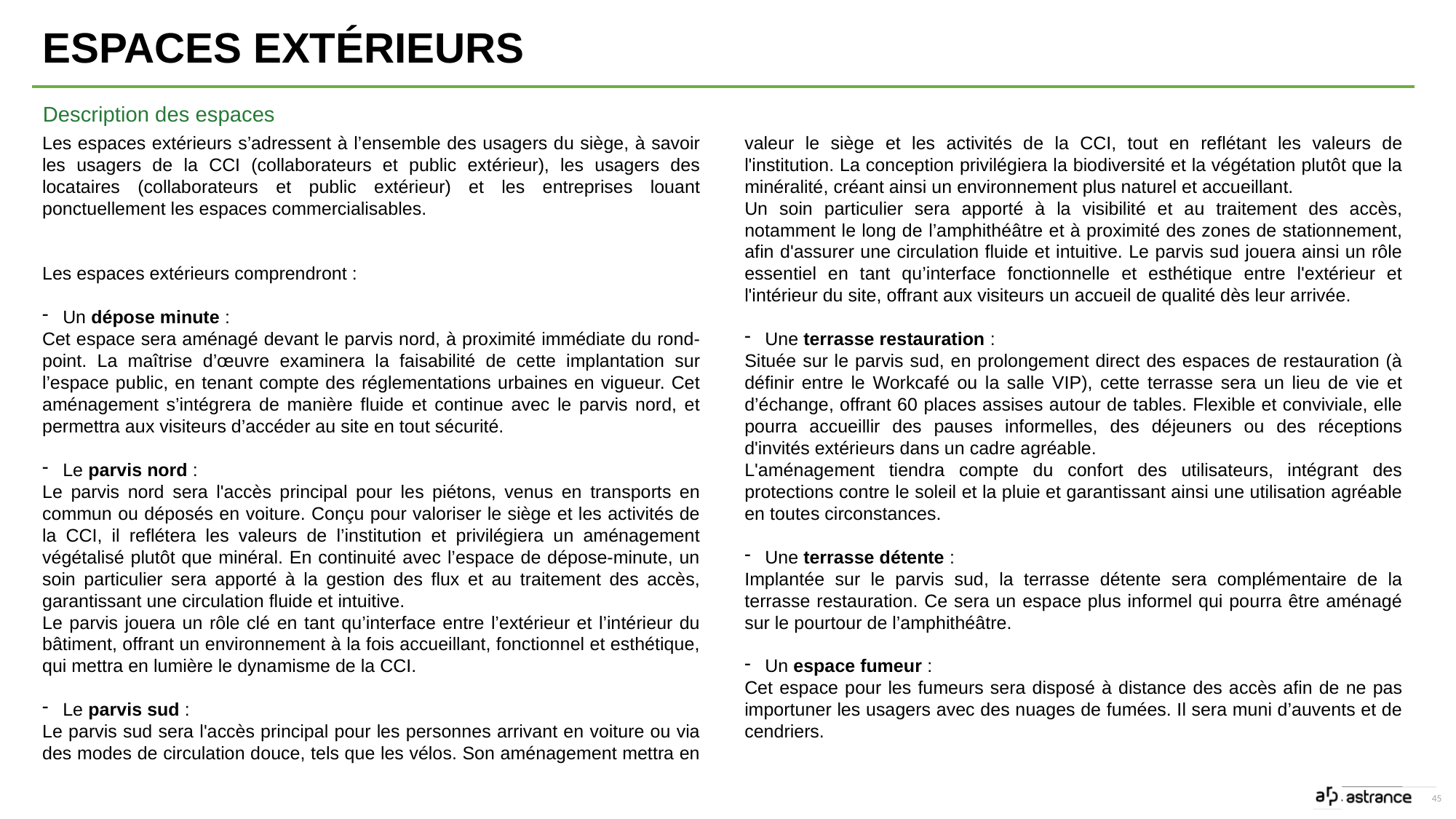

Espaces extérieurs
Description des espaces
Les espaces extérieurs s’adressent à l’ensemble des usagers du siège, à savoir les usagers de la CCI (collaborateurs et public extérieur), les usagers des locataires (collaborateurs et public extérieur) et les entreprises louant ponctuellement les espaces commercialisables.

Les espaces extérieurs comprendront :

Un dépose minute :
Cet espace sera aménagé devant le parvis nord, à proximité immédiate du rond-point. La maîtrise d’œuvre examinera la faisabilité de cette implantation sur l’espace public, en tenant compte des réglementations urbaines en vigueur. Cet aménagement s’intégrera de manière fluide et continue avec le parvis nord, et permettra aux visiteurs d’accéder au site en tout sécurité.

Le parvis nord :
Le parvis nord sera l'accès principal pour les piétons, venus en transports en commun ou déposés en voiture. Conçu pour valoriser le siège et les activités de la CCI, il reflétera les valeurs de l’institution et privilégiera un aménagement végétalisé plutôt que minéral. En continuité avec l’espace de dépose-minute, un soin particulier sera apporté à la gestion des flux et au traitement des accès, garantissant une circulation fluide et intuitive.
Le parvis jouera un rôle clé en tant qu’interface entre l’extérieur et l’intérieur du bâtiment, offrant un environnement à la fois accueillant, fonctionnel et esthétique, qui mettra en lumière le dynamisme de la CCI.

Le parvis sud :
Le parvis sud sera l'accès principal pour les personnes arrivant en voiture ou via des modes de circulation douce, tels que les vélos. Son aménagement mettra en valeur le siège et les activités de la CCI, tout en reflétant les valeurs de l'institution. La conception privilégiera la biodiversité et la végétation plutôt que la minéralité, créant ainsi un environnement plus naturel et accueillant.
Un soin particulier sera apporté à la visibilité et au traitement des accès, notamment le long de l’amphithéâtre et à proximité des zones de stationnement, afin d'assurer une circulation fluide et intuitive. Le parvis sud jouera ainsi un rôle essentiel en tant qu’interface fonctionnelle et esthétique entre l'extérieur et l'intérieur du site, offrant aux visiteurs un accueil de qualité dès leur arrivée.

Une terrasse restauration :
Située sur le parvis sud, en prolongement direct des espaces de restauration (à définir entre le Workcafé ou la salle VIP), cette terrasse sera un lieu de vie et d’échange, offrant 60 places assises autour de tables. Flexible et conviviale, elle pourra accueillir des pauses informelles, des déjeuners ou des réceptions d'invités extérieurs dans un cadre agréable.
L'aménagement tiendra compte du confort des utilisateurs, intégrant des protections contre le soleil et la pluie et garantissant ainsi une utilisation agréable en toutes circonstances.

Une terrasse détente :
Implantée sur le parvis sud, la terrasse détente sera complémentaire de la terrasse restauration. Ce sera un espace plus informel qui pourra être aménagé sur le pourtour de l’amphithéâtre.

Un espace fumeur :
Cet espace pour les fumeurs sera disposé à distance des accès afin de ne pas importuner les usagers avec des nuages de fumées. Il sera muni d’auvents et de cendriers.

45